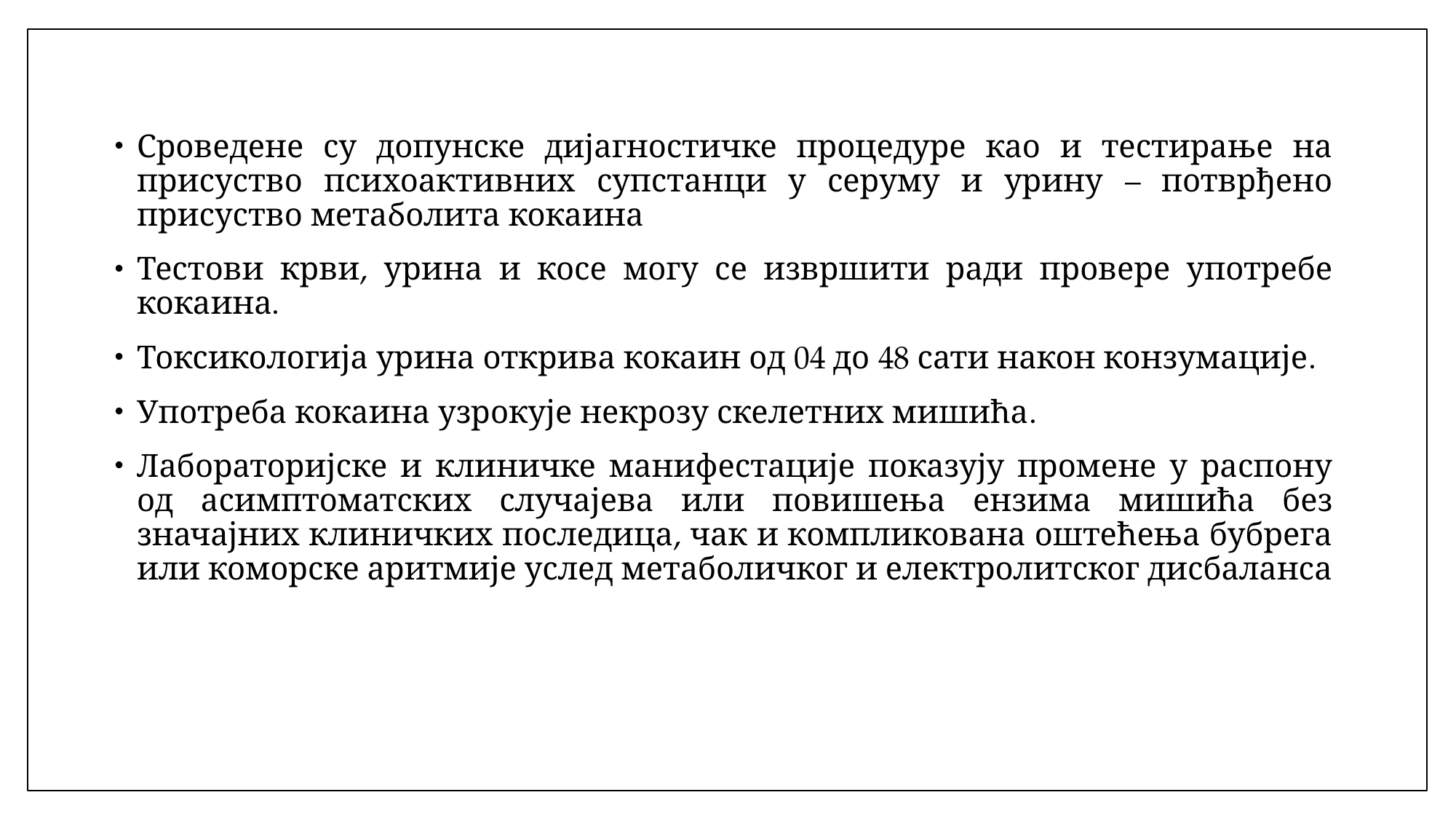

Сроведене су допунске дијагностичке процедуре као и тестирање на присуство психоактивних супстанци у серуму и урину – потврђено присуство метаболита кокаина
Тестови крви, урина и косе могу се извршити ради провере употребе кокаина.
Токсикологија урина открива кокаин од 04 до 48 сати након конзумације.
Употреба кокаина узрокује некрозу скелетних мишића.
Лабораторијске и клиничке манифестације показују промене у распону од асимптоматских случајева или повишења ензима мишића без значајних клиничких последица, чак и компликована оштећења бубрега или коморске аритмије услед метаболичког и електролитског дисбаланса